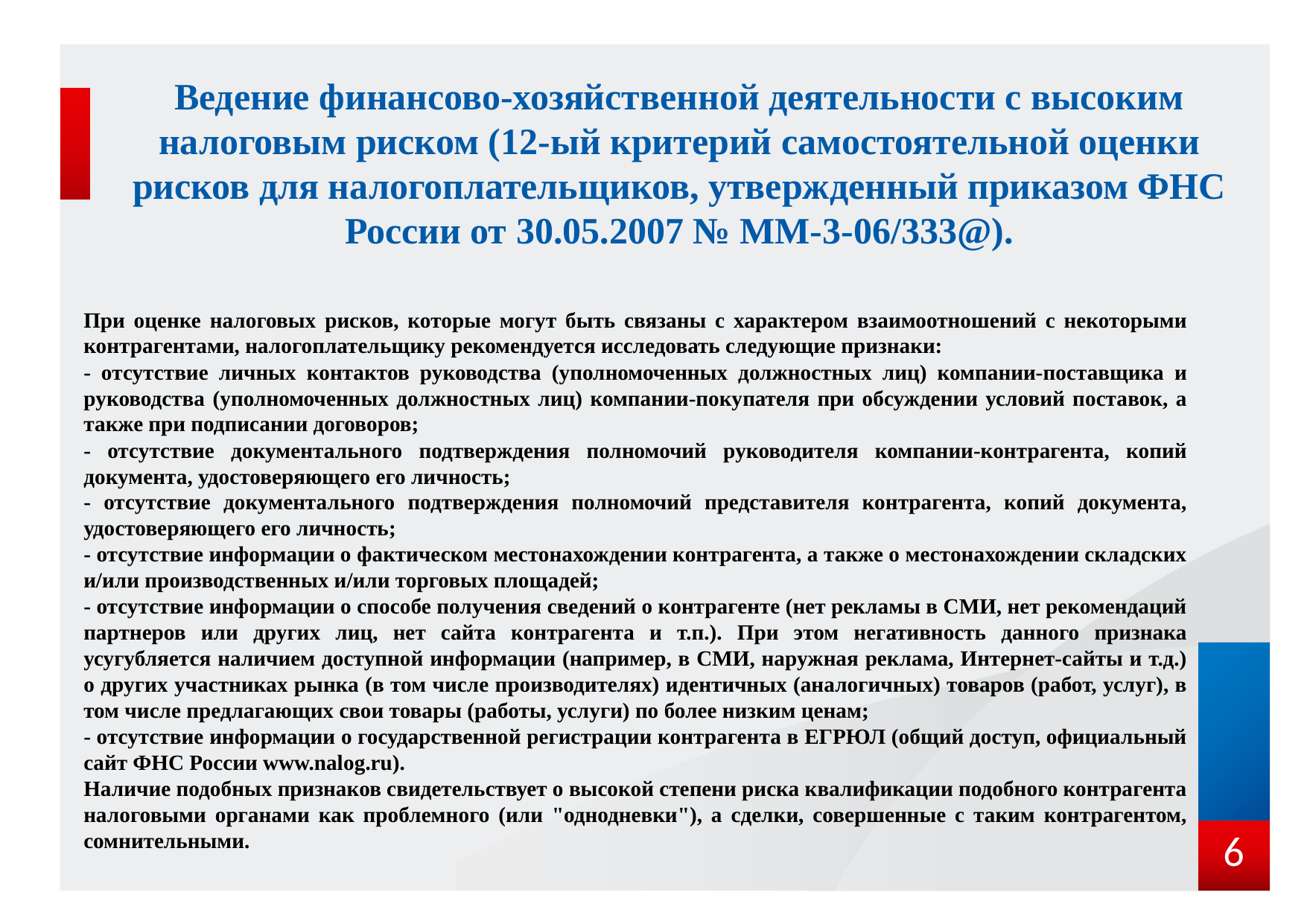

# Ведение финансово-хозяйственной деятельности с высоким налоговым риском (12-ый критерий самостоятельной оценки рисков для налогоплательщиков, утвержденный приказом ФНС России от 30.05.2007 № ММ-3-06/333@).
При оценке налоговых рисков, которые могут быть связаны с характером взаимоотношений с некоторыми контрагентами, налогоплательщику рекомендуется исследовать следующие признаки:
- отсутствие личных контактов руководства (уполномоченных должностных лиц) компании-поставщика и руководства (уполномоченных должностных лиц) компании-покупателя при обсуждении условий поставок, а также при подписании договоров;
- отсутствие документального подтверждения полномочий руководителя компании-контрагента, копий документа, удостоверяющего его личность;
- отсутствие документального подтверждения полномочий представителя контрагента, копий документа, удостоверяющего его личность;
- отсутствие информации о фактическом местонахождении контрагента, а также о местонахождении складских и/или производственных и/или торговых площадей;
- отсутствие информации о способе получения сведений о контрагенте (нет рекламы в СМИ, нет рекомендаций партнеров или других лиц, нет сайта контрагента и т.п.). При этом негативность данного признака усугубляется наличием доступной информации (например, в СМИ, наружная реклама, Интернет-сайты и т.д.) о других участниках рынка (в том числе производителях) идентичных (аналогичных) товаров (работ, услуг), в том числе предлагающих свои товары (работы, услуги) по более низким ценам;
- отсутствие информации о государственной регистрации контрагента в ЕГРЮЛ (общий доступ, официальный сайт ФНС России www.nalog.ru).
Наличие подобных признаков свидетельствует о высокой степени риска квалификации подобного контрагента налоговыми органами как проблемного (или "однодневки"), а сделки, совершенные с таким контрагентом, сомнительными.
6

### Chart

| Category |
|---|